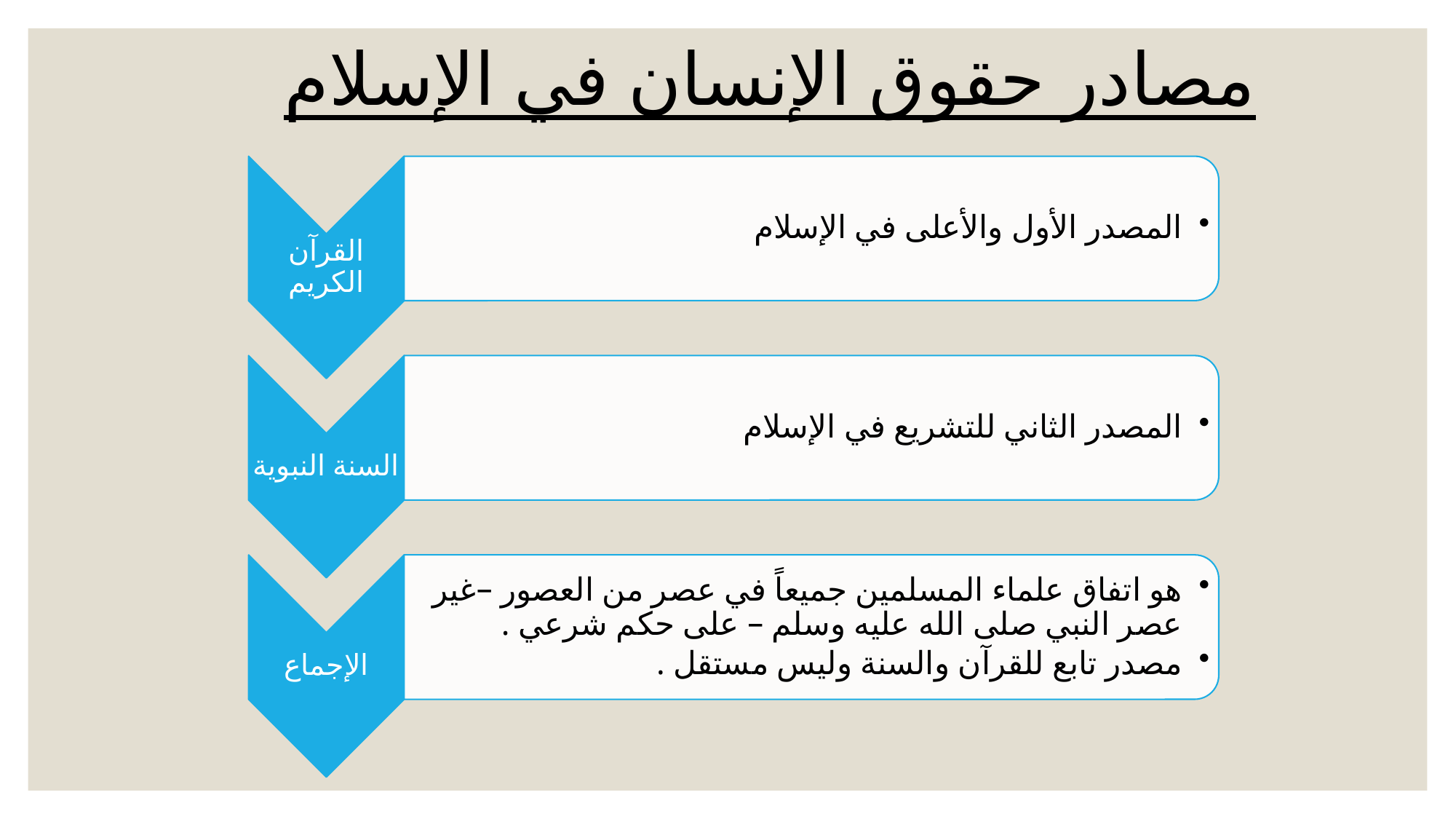

مصادر حقوق الإنسان في الإسلام
القرآن الكريم
المصدر الأول والأعلى في الإسلام
السنة النبوية
المصدر الثاني للتشريع في الإسلام
الإجماع
هو اتفاق علماء المسلمين جميعاً في عصر من العصور –غير عصر النبي صلى الله عليه وسلم – على حكم شرعي .
مصدر تابع للقرآن والسنة وليس مستقل .